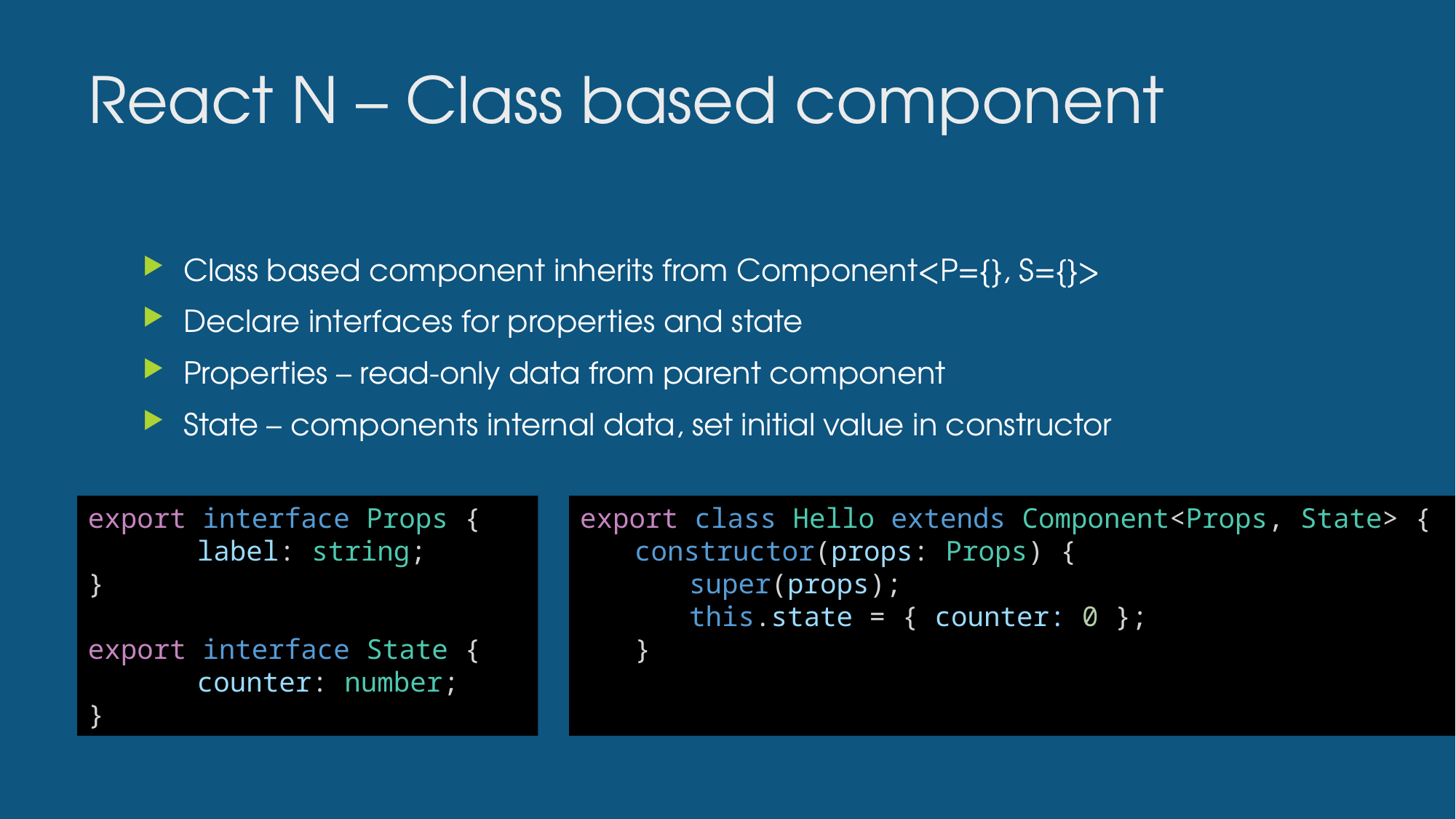

3
# React N – Class based component
Class based component inherits from Component<P={}, S={}>
Declare interfaces for properties and state
Properties – read-only data from parent component
State – components internal data, set initial value in constructor

export interface Props {
	label: string;
}
export interface State {
	counter: number;
}
export class Hello extends Component<Props, State> {
constructor(props: Props) {
super(props);
this.state = { counter: 0 };
}